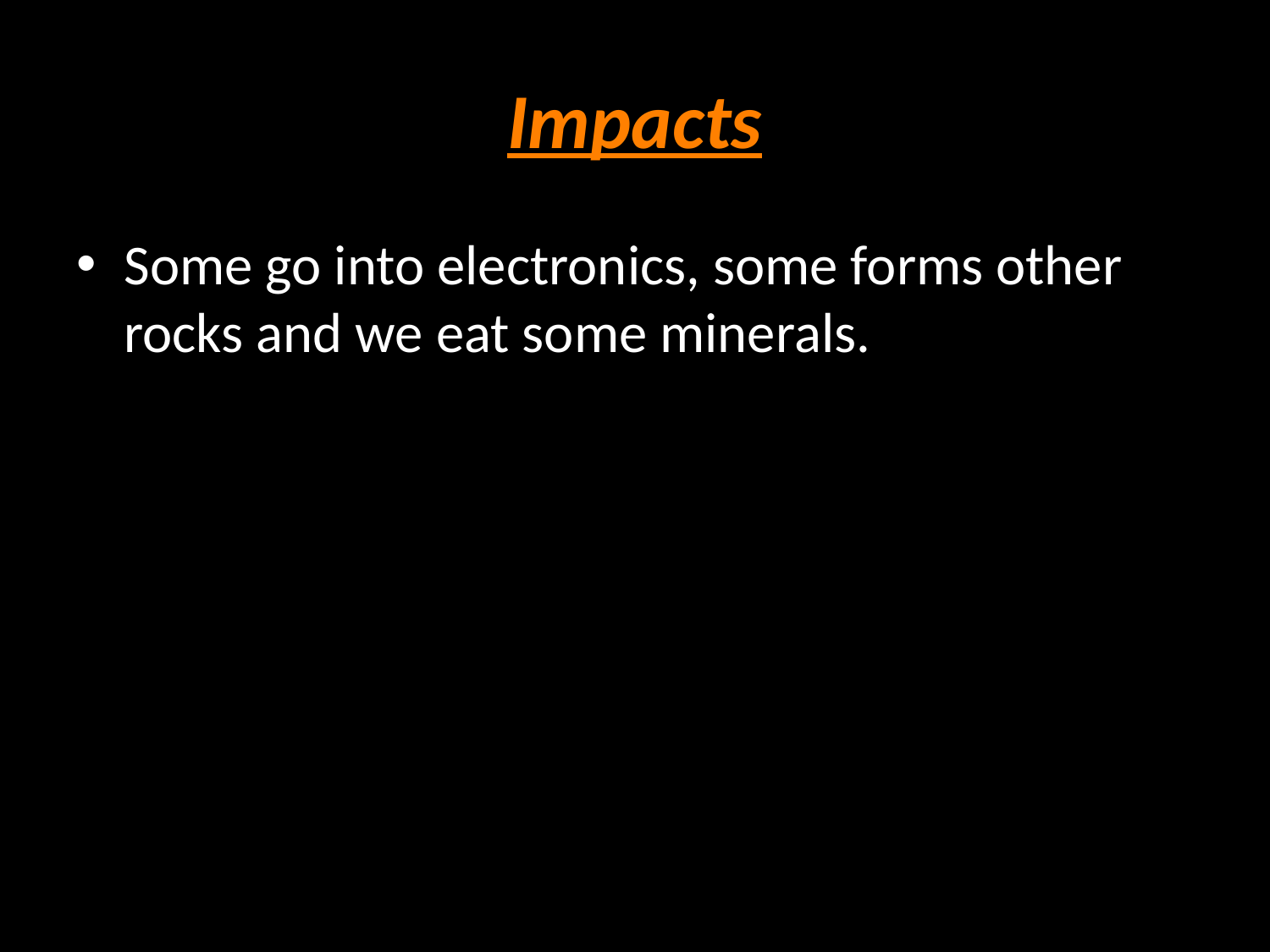

# Impacts
Some go into electronics, some forms other rocks and we eat some minerals.